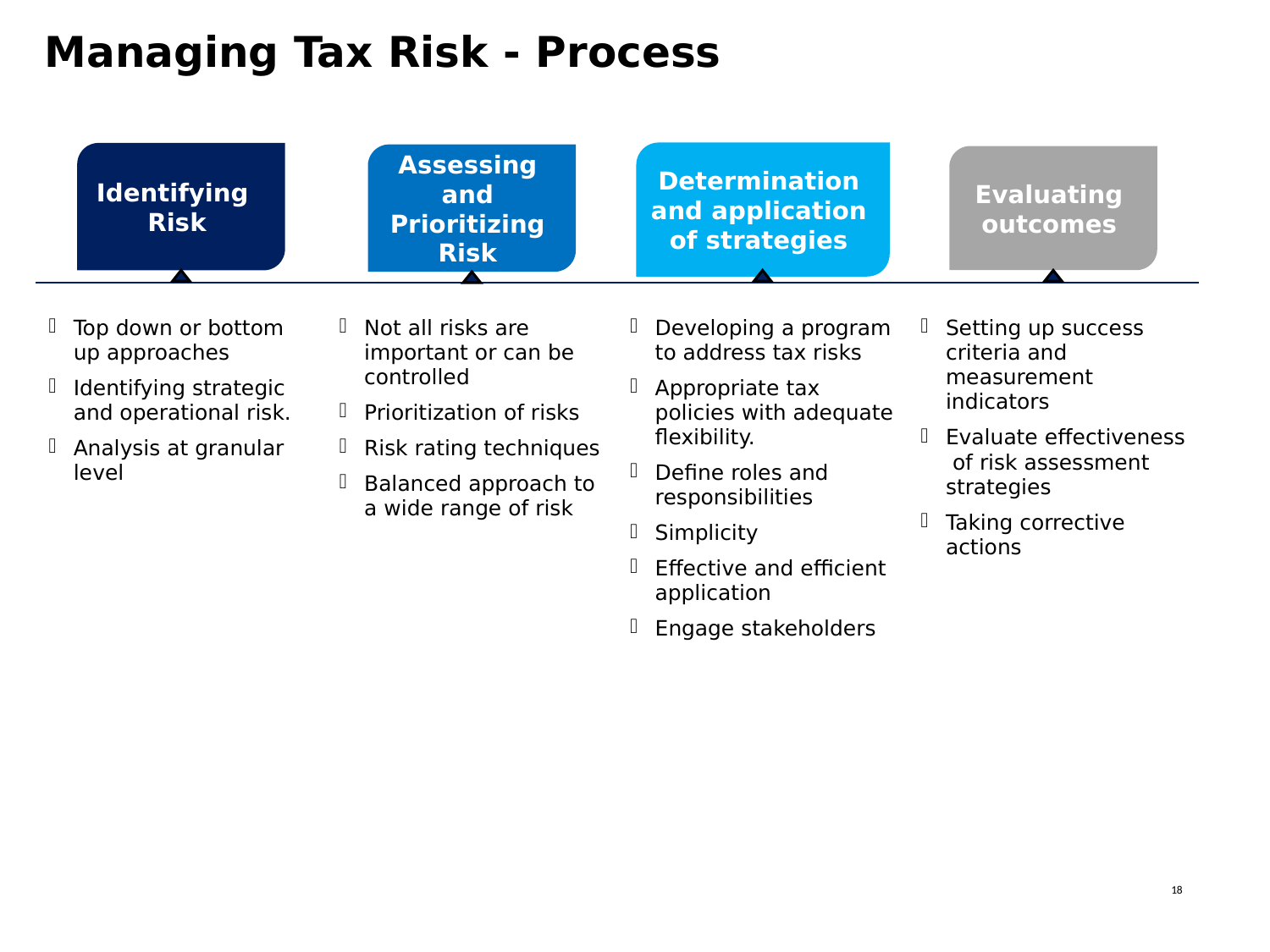

# Managing Tax Risk - Process
Determination and application of strategies
Identifying  Risk
Assessing and Prioritizing Risk
Evaluating outcomes

| Top down or bottom up approaches Identifying strategic and operational risk. Analysis at granular level | Not all risks are important or can be controlled Prioritization of risks Risk rating techniques Balanced approach to a wide range of risk | Developing a program to address tax risks Appropriate tax policies with adequate flexibility. Define roles and responsibilities Simplicity Effective and efficient application Engage stakeholders | Setting up success criteria and measurement indicators Evaluate effectiveness of risk assessment strategies Taking corrective actions |
| --- | --- | --- | --- |